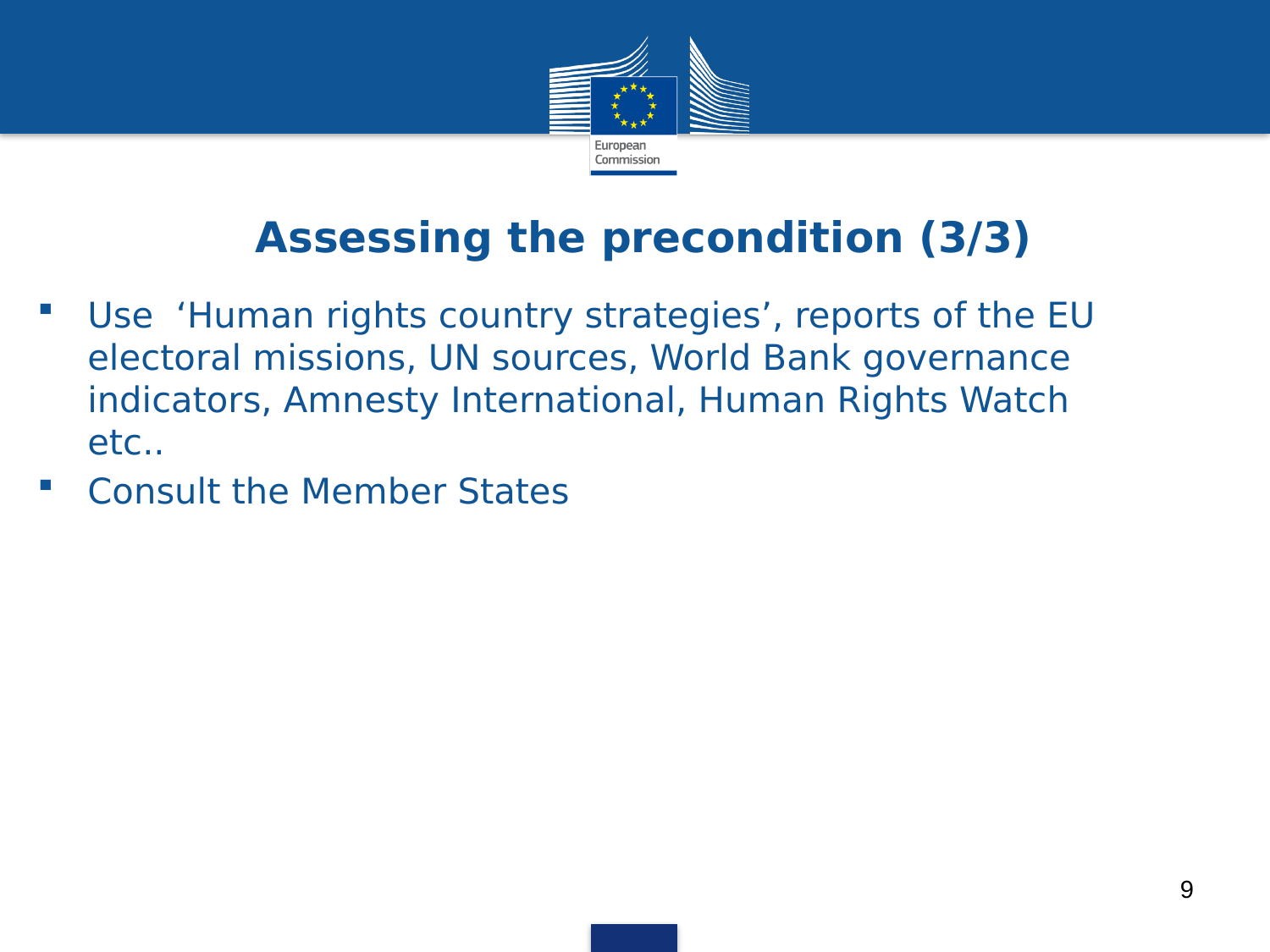

# Assessing the precondition (3/3)
Use  ‘Human rights country strategies’, reports of the EU electoral missions, UN sources, World Bank governance indicators, Amnesty International, Human Rights Watch etc..
Consult the Member States

9